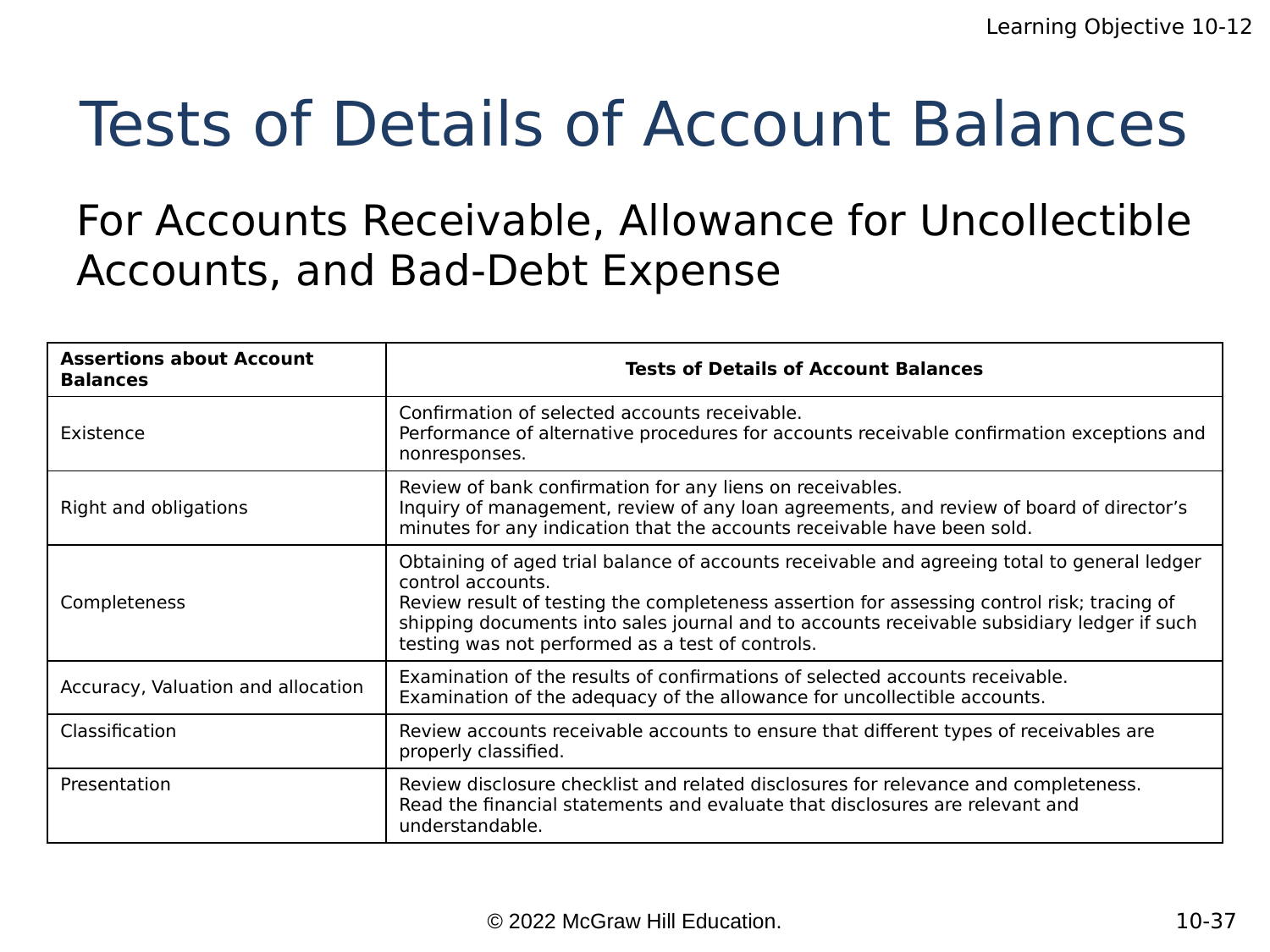

Learning Objective 10-12
# Tests of Details of Account Balances
For Accounts Receivable, Allowance for Uncollectible Accounts, and Bad-Debt Expense
| Assertions about Account Balances | Tests of Details of Account Balances |
| --- | --- |
| Existence | Confirmation of selected accounts receivable. Performance of alternative procedures for accounts receivable confirmation exceptions and nonresponses. |
| Right and obligations | Review of bank confirmation for any liens on receivables. Inquiry of management, review of any loan agreements, and review of board of director’s minutes for any indication that the accounts receivable have been sold. |
| Completeness | Obtaining of aged trial balance of accounts receivable and agreeing total to general ledger control accounts. Review result of testing the completeness assertion for assessing control risk; tracing of shipping documents into sales journal and to accounts receivable subsidiary ledger if such testing was not performed as a test of controls. |
| Accuracy, Valuation and allocation | Examination of the results of confirmations of selected accounts receivable. Examination of the adequacy of the allowance for uncollectible accounts. |
| Classification | Review accounts receivable accounts to ensure that different types of receivables are properly classified. |
| Presentation | Review disclosure checklist and related disclosures for relevance and completeness. Read the financial statements and evaluate that disclosures are relevant and understandable. |